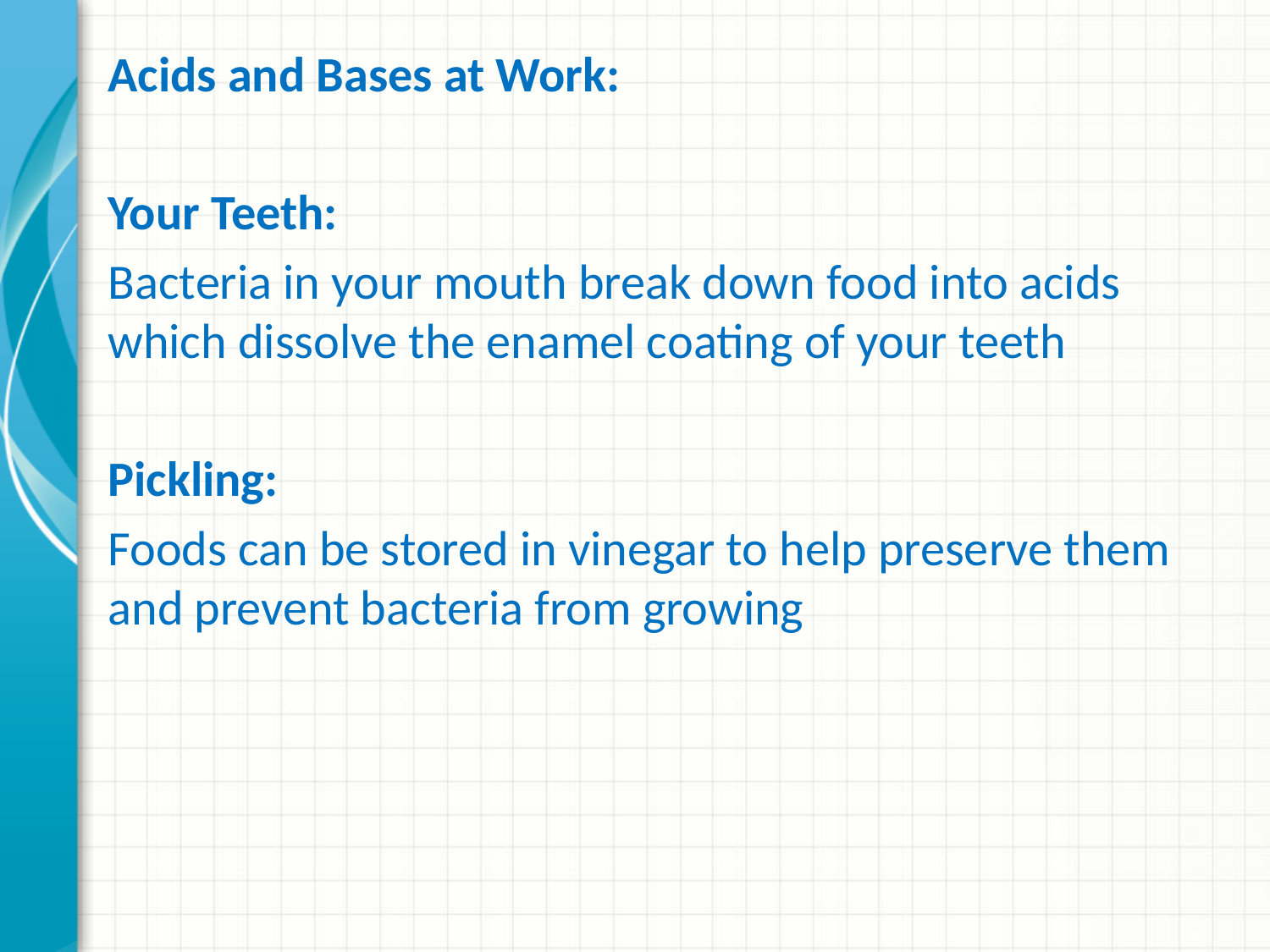

Acids and Bases at Work:

Your Teeth:
Bacteria in your mouth break down food into acids which dissolve the enamel coating of your teeth

Pickling:
Foods can be stored in vinegar to help preserve them and prevent bacteria from growing